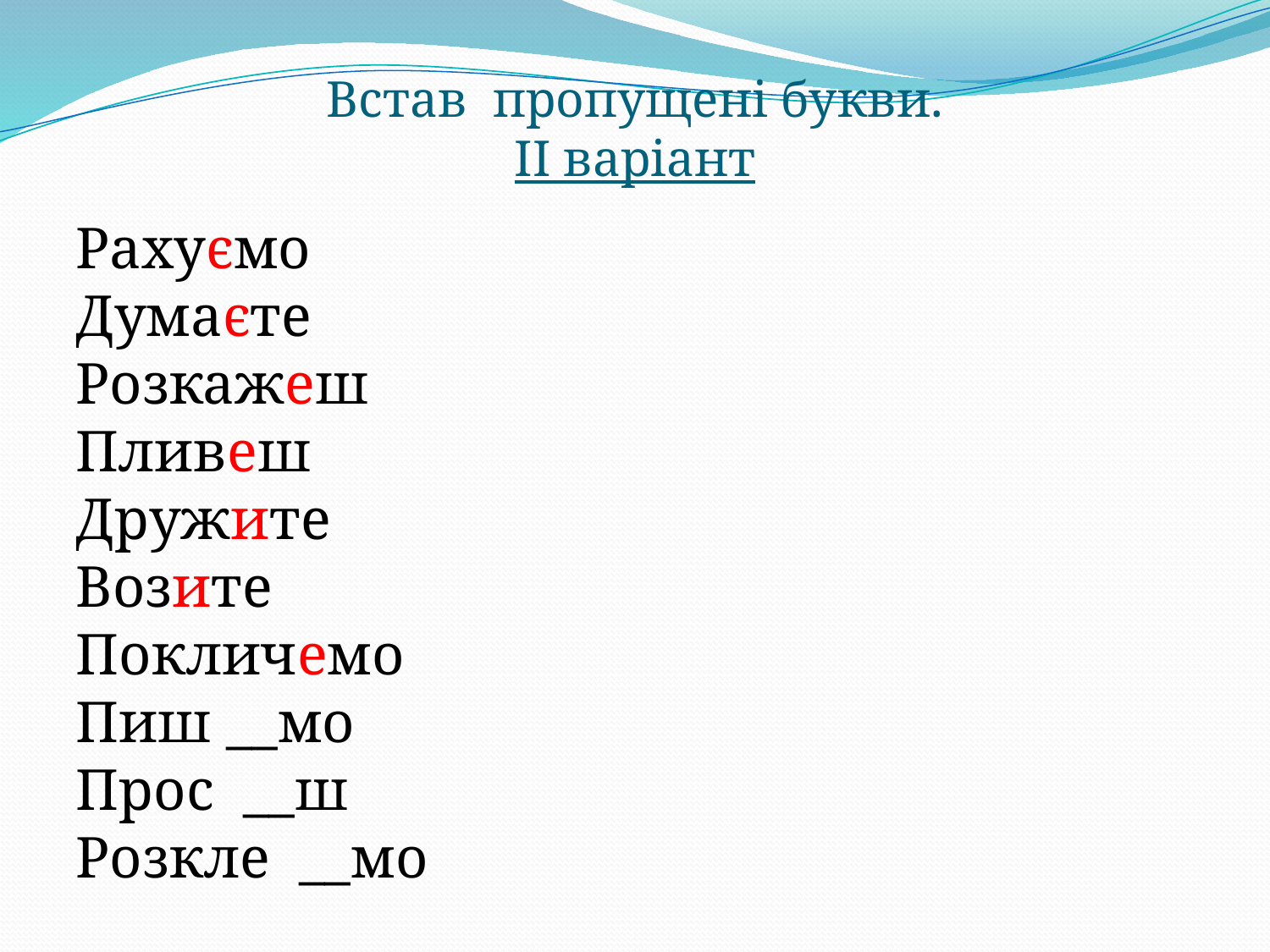

# Встав  пропущені букви. ІІ варіант
Рахуємо
Думаєте
Розкажеш
Пливеш
Дружите
Возите
Покличемо
Пиш __мо
Прос  __ш
Розкле  __мо